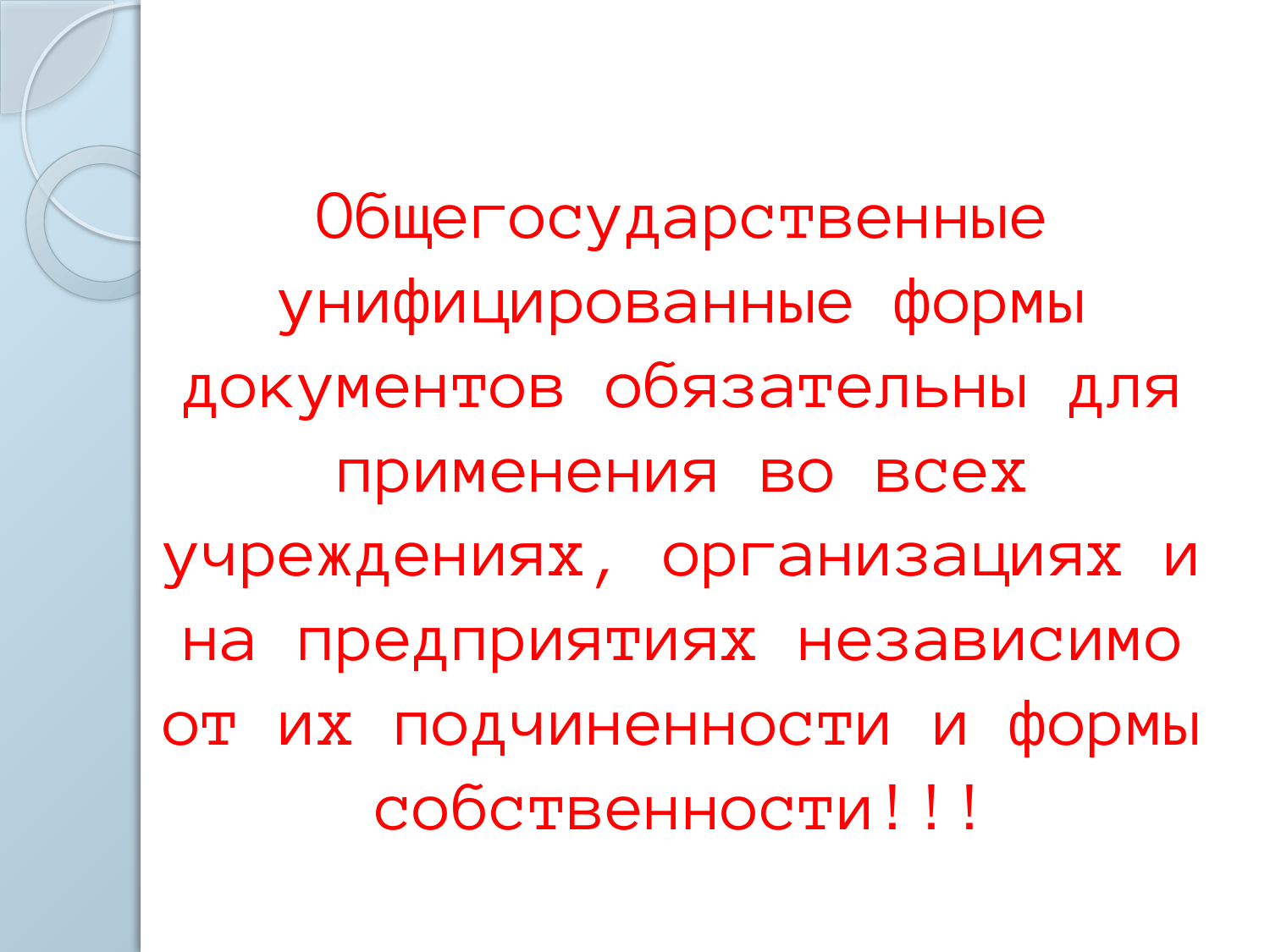

# Общегосударственные унифицированные формы документов обязательны для применения во всех учреждениях, организациях и на предприятиях независимо от их подчиненности и формы собственности!!!